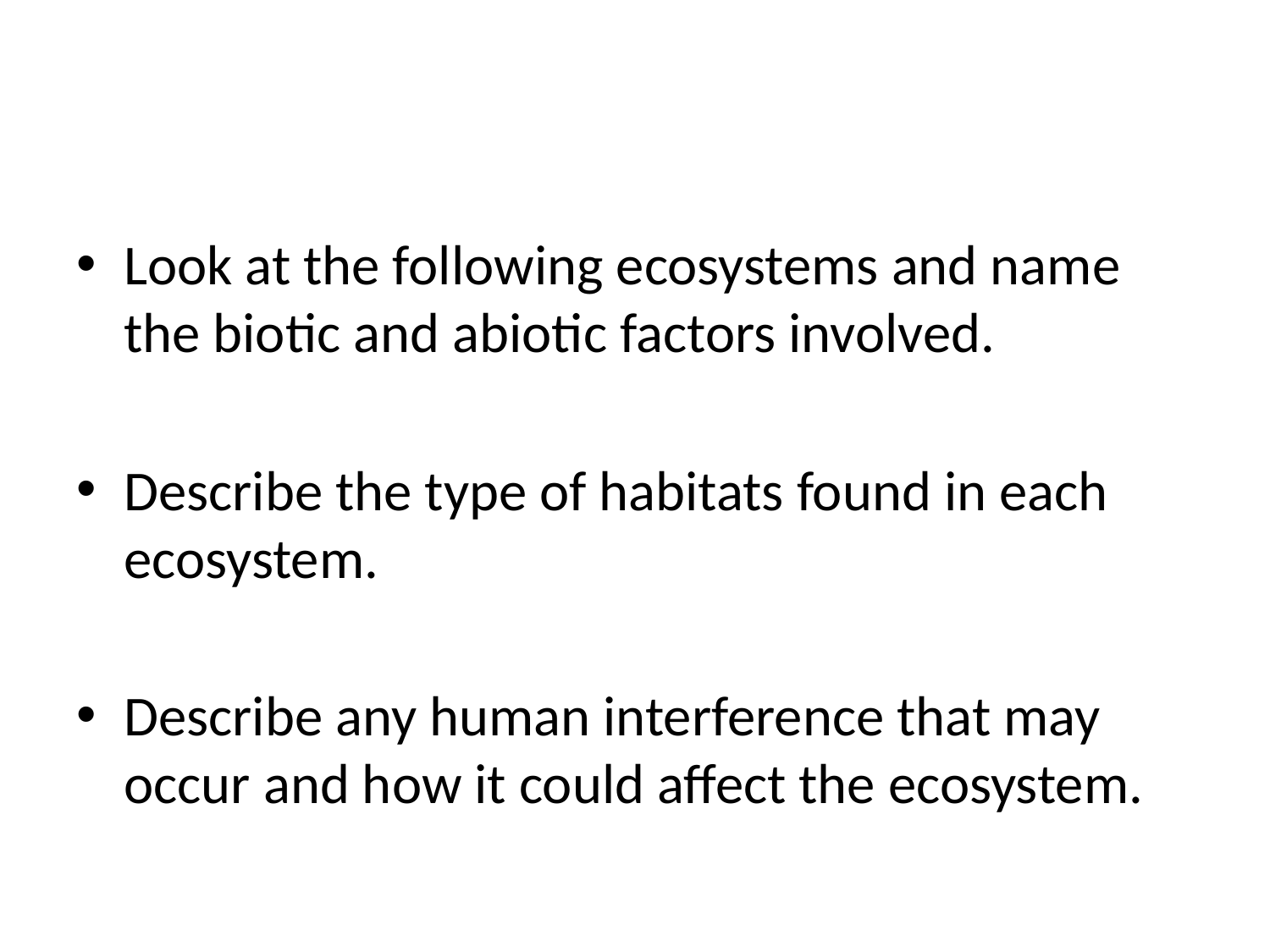

#
Look at the following ecosystems and name the biotic and abiotic factors involved.

Describe the type of habitats found in each ecosystem.

Describe any human interference that may occur and how it could affect the ecosystem.